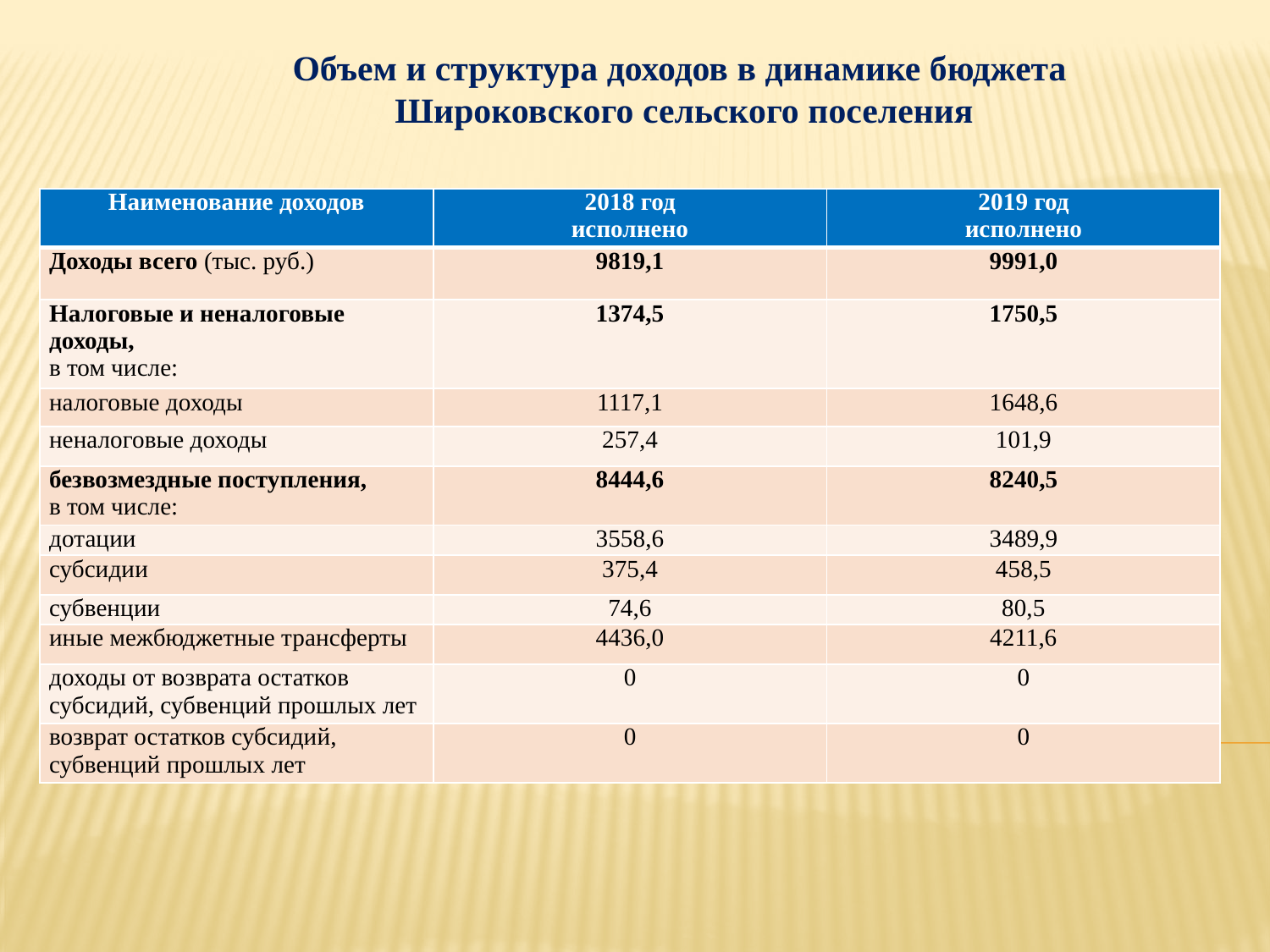

Объем и структура доходов в динамике бюджета
 Широковского сельского поселения
| Наименование доходов | 2018 год исполнено | 2019 год исполнено |
| --- | --- | --- |
| Доходы всего (тыс. руб.) | 9819,1 | 9991,0 |
| Налоговые и неналоговые доходы, в том числе: | 1374,5 | 1750,5 |
| налоговые доходы | 1117,1 | 1648,6 |
| неналоговые доходы | 257,4 | 101,9 |
| безвозмездные поступления, в том числе: | 8444,6 | 8240,5 |
| дотации | 3558,6 | 3489,9 |
| субсидии | 375,4 | 458,5 |
| субвенции | 74,6 | 80,5 |
| иные межбюджетные трансферты | 4436,0 | 4211,6 |
| доходы от возврата остатков субсидий, субвенций прошлых лет | 0 | 0 |
| возврат остатков субсидий, субвенций прошлых лет | 0 | 0 |